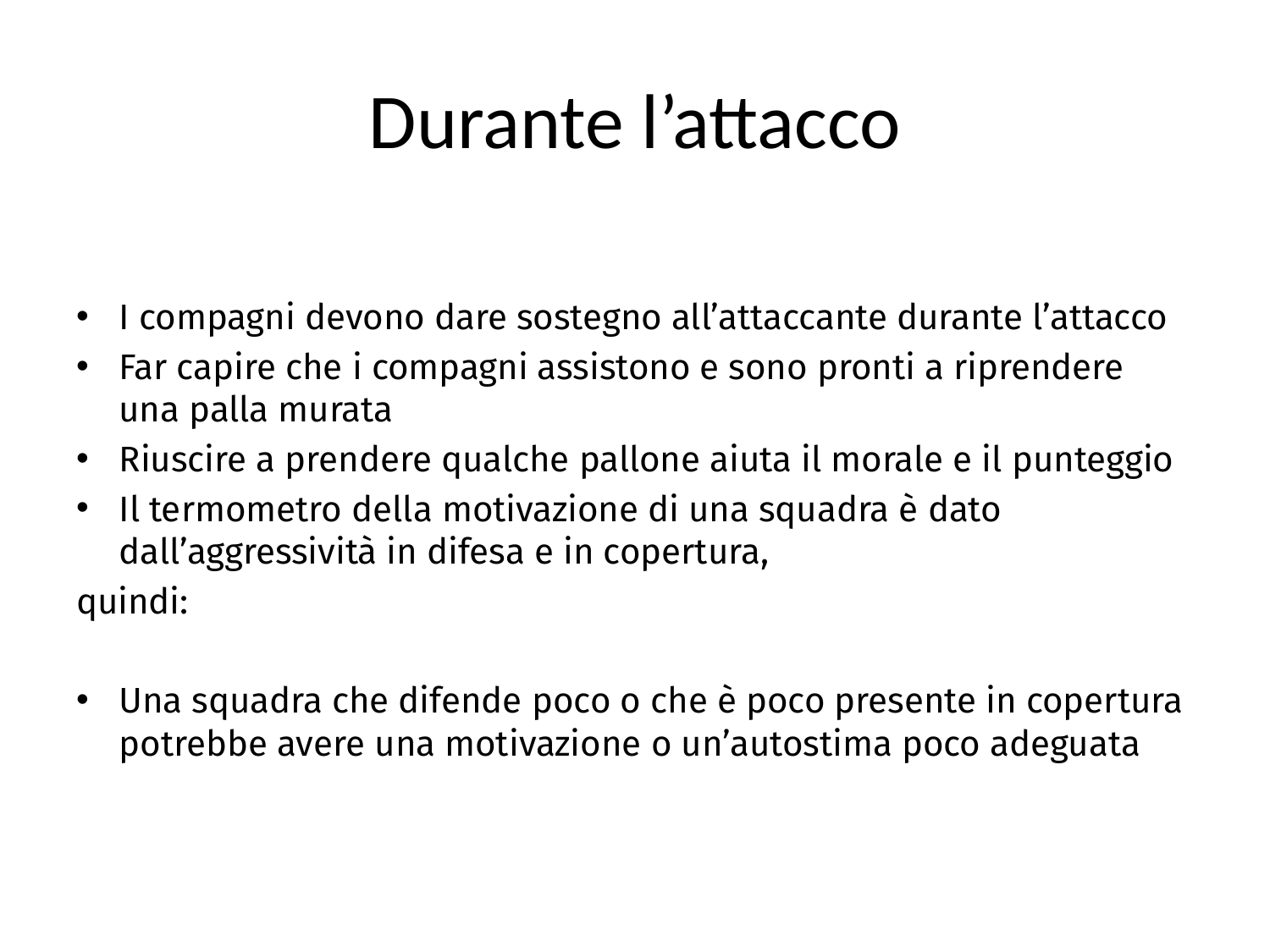

# Durante l’attacco

I compagni devono dare sostegno all’attaccante durante l’attacco
Far capire che i compagni assistono e sono pronti a riprendere una palla murata
Riuscire a prendere qualche pallone aiuta il morale e il punteggio
Il termometro della motivazione di una squadra è dato dall’aggressività in difesa e in copertura,
quindi:

Una squadra che difende poco o che è poco presente in copertura potrebbe avere una motivazione o un’autostima poco adeguata